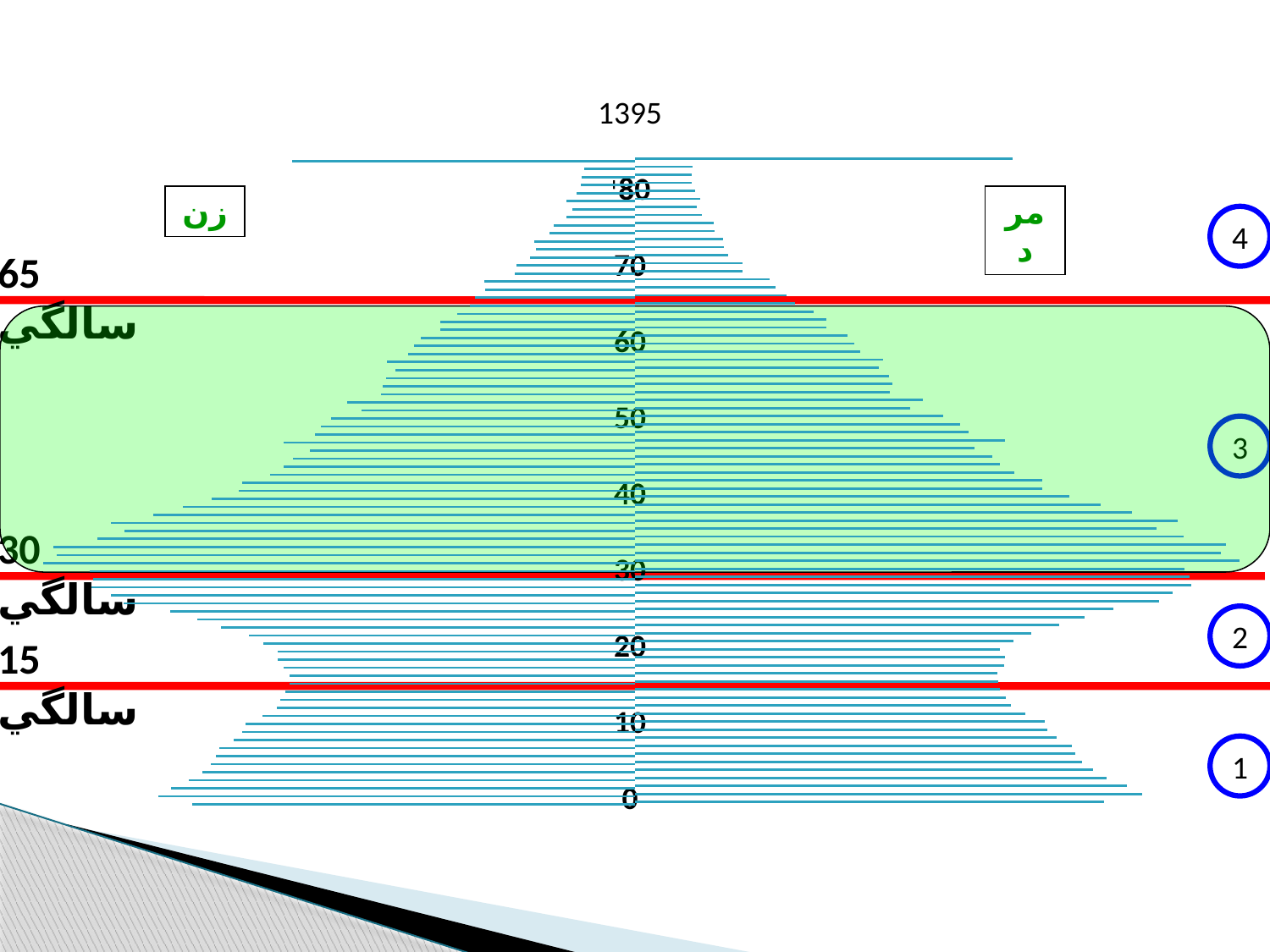

1395

+80

70

60

50

40

30

20

10

0

### Chart

| Category | زن | مرد |
|---|---|---|
| 0 | -673917.0 | 713614.0 |
| 1 | -725265.0 | 772292.0 |
| 2 | -705625.0 | 749045.0 |
| 3 | -679615.0 | 717388.0 |
| 4 | -658782.0 | 697461.0 |
| 5 | -646058.0 | 680816.0 |
| 6 | -637969.0 | 670589.0 |
| 7 | -632568.0 | 664816.0 |
| 8 | -610336.0 | 641752.0 |
| 9 | -598316.0 | 628057.0 |
| 10 | -592832.0 | 624058.0 |
| 11 | -567484.0 | 594586.0 |
| 12 | -545191.0 | 571985.0 |
| 13 | -539237.0 | 564762.0 |
| 14 | -532217.0 | 556032.0 |
| 15 | -525777.0 | 553086.0 |
| 16 | -525349.0 | 552218.0 |
| 17 | -534568.0 | 562012.0 |
| 18 | -543566.0 | 563403.0 |
| 19 | -544049.0 | 554969.0 |
| 20 | -565094.0 | 576105.0 |
| 21 | -587754.0 | 602613.0 |
| 22 | -630008.0 | 645375.0 |
| 23 | -665625.0 | 685004.0 |
| 24 | -707423.0 | 727878.0 |
| 25 | -778592.0 | 797911.0 |
| 26 | -797530.0 | 818131.0 |
| 27 | -826797.0 | 846181.0 |
| 28 | -825040.0 | 844625.0 |
| 29 | -829729.0 | 836597.0 |
| 30 | -900791.0 | 920538.0 |
| 31 | -879473.0 | 891974.0 |
| 32 | -885191.0 | 899851.0 |
| 33 | -817589.0 | 834664.0 |
| 34 | -777421.0 | 793421.0 |
| 35 | -797181.0 | 825710.0 |
| 36 | -732856.0 | 756320.0 |
| 37 | -688038.0 | 708878.0 |
| 38 | -644612.0 | 661683.0 |
| 39 | -602508.0 | 619812.0 |
| 40 | -598098.0 | 620011.0 |
| 41 | -555560.0 | 577198.0 |
| 42 | -535062.0 | 555369.0 |
| 43 | -520867.0 | 543879.0 |
| 44 | -494830.0 | 517433.0 |
| 45 | -534645.0 | 563206.0 |
| 46 | -487103.0 | 507475.0 |
| 47 | -477700.0 | 495260.0 |
| 48 | -462561.0 | 469571.0 |
| 49 | -416687.0 | 418915.0 |
| 50 | -437933.0 | 437755.0 |
| 51 | -385861.0 | 387499.0 |
| 52 | -383889.0 | 391964.0 |
| 53 | -378705.0 | 386841.0 |
| 54 | -364009.0 | 371515.0 |
| 55 | -377095.0 | 377833.0 |
| 56 | -344627.0 | 343303.0 |
| 57 | -336624.0 | 333680.0 |
| 58 | -325933.0 | 323857.0 |
| 59 | -296380.0 | 291261.0 |
| 60 | -295901.0 | 291146.0 |
| 61 | -271026.0 | 272197.0 |
| 62 | -250947.0 | 243533.0 |
| 63 | -243829.0 | 231226.0 |
| 64 | -228207.0 | 214561.0 |
| 65 | -229910.0 | 205396.0 |
| 66 | -182406.0 | 163390.0 |
| 67 | -179971.0 | 163476.0 |
| 68 | -159756.0 | 141832.0 |
| 69 | -150511.0 | 134816.0 |
| 70 | -153319.0 | 133519.0 |
| 71 | -129603.0 | 120698.0 |
| 72 | -123376.0 | 120537.0 |
| 73 | -104588.0 | 102337.0 |
| 74 | -95627.0 | 94021.0 |
| 75 | -104506.0 | 98885.0 |
| 76 | -88849.0 | 91469.0 |
| 77 | -82917.0 | 86959.0 |
| 78 | -81565.0 | 86741.0 |
| 79 | -77136.0 | 87365.0 |
| 80+ | -521736.0 | 574301.0 |
زن
مرد
4
65 سالگي

3
30 سالگي

2
15 سالگي

1